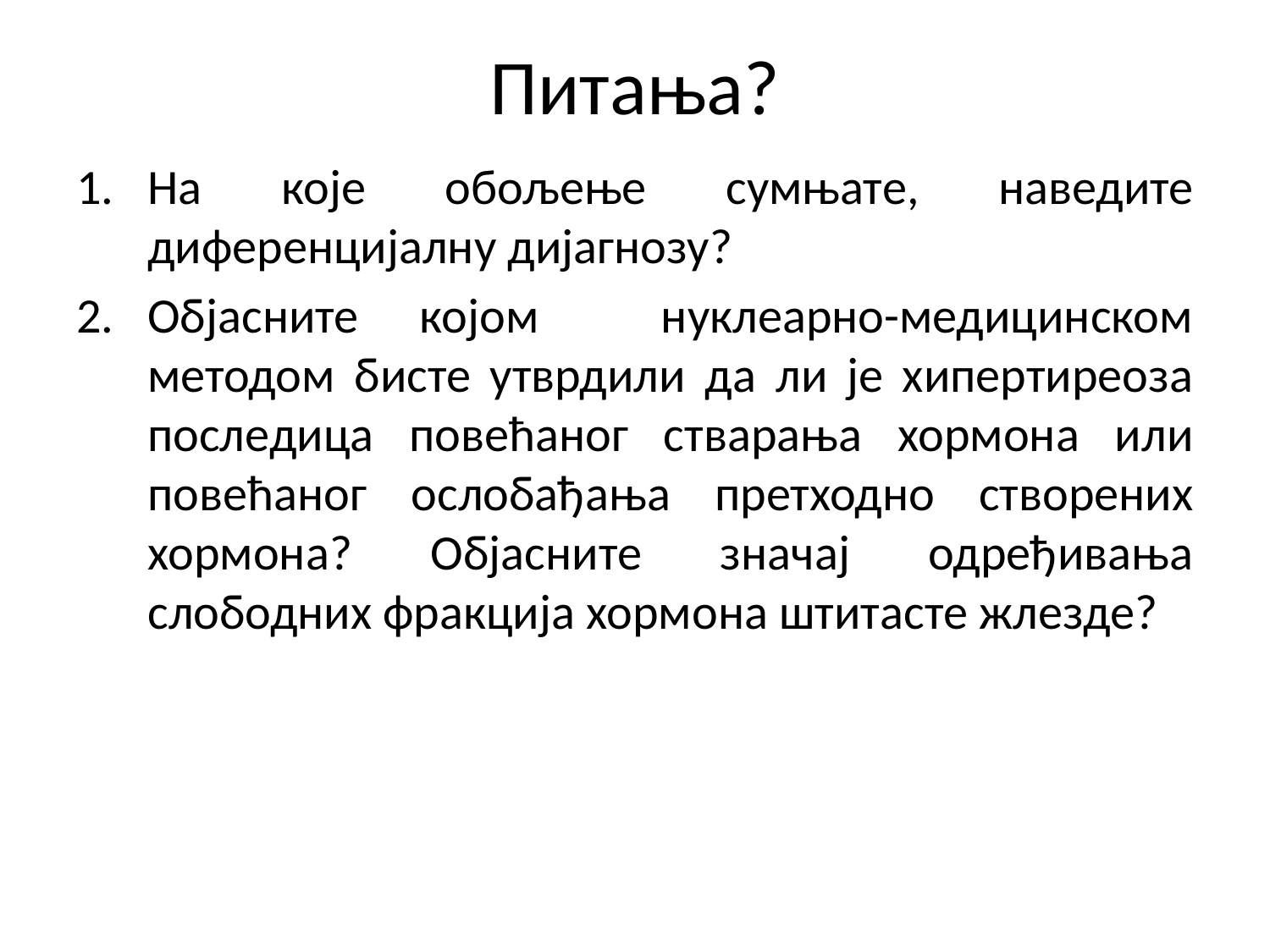

# Питања?
На које обољење сумњате, наведите диференцијалну дијагнозу?
Објасните којом  нуклеарно-медицинском методом бисте утврдили да ли је хипертиреоза последица повећаног стварања хормона или повећаног ослобађања претходно створених хормона? Објасните значај одређивања слободних фракција хормона штитасте жлезде?